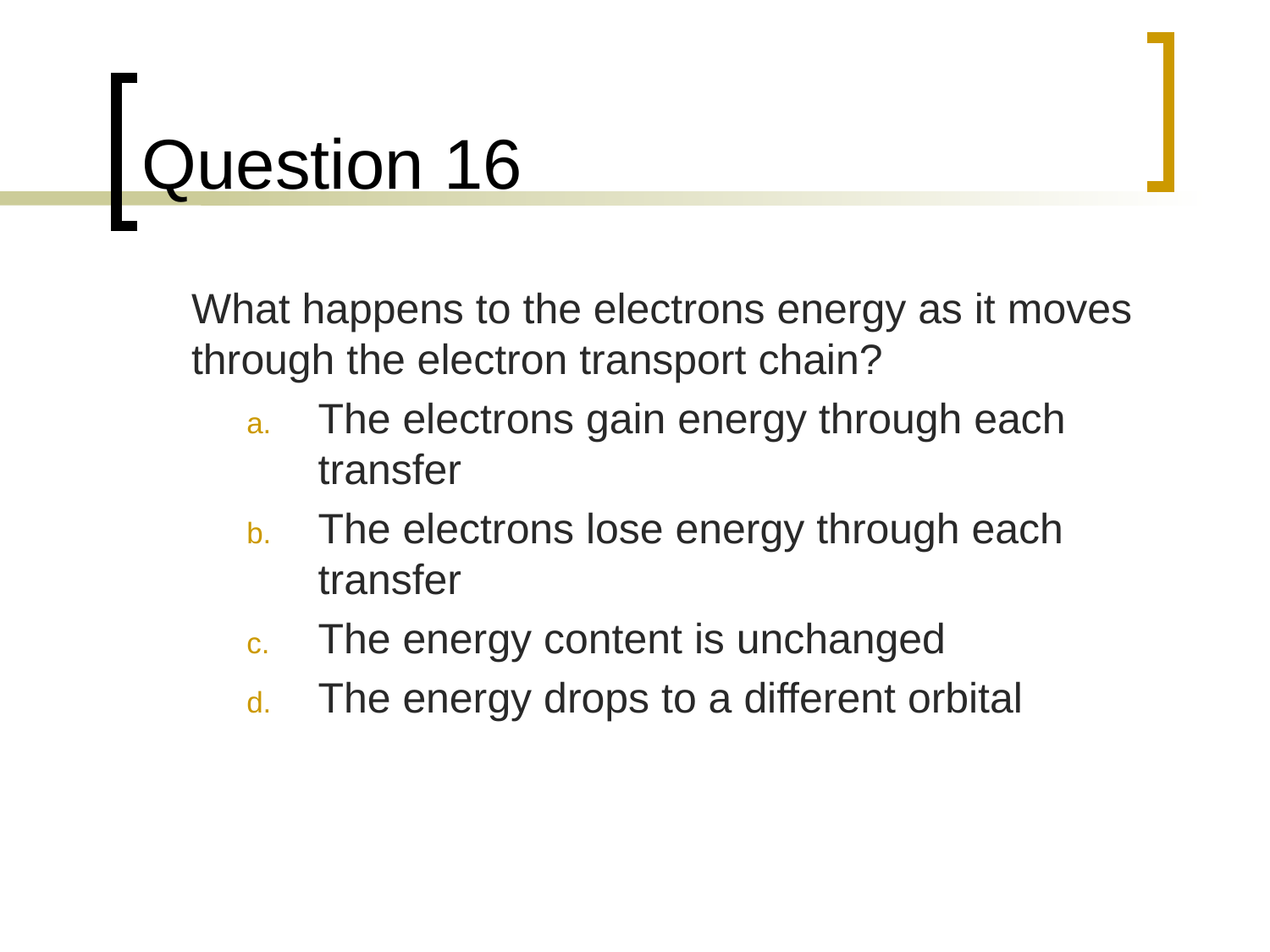

# Question 16
	What happens to the electrons energy as it moves through the electron transport chain?
The electrons gain energy through each transfer
The electrons lose energy through each transfer
The energy content is unchanged
The energy drops to a different orbital